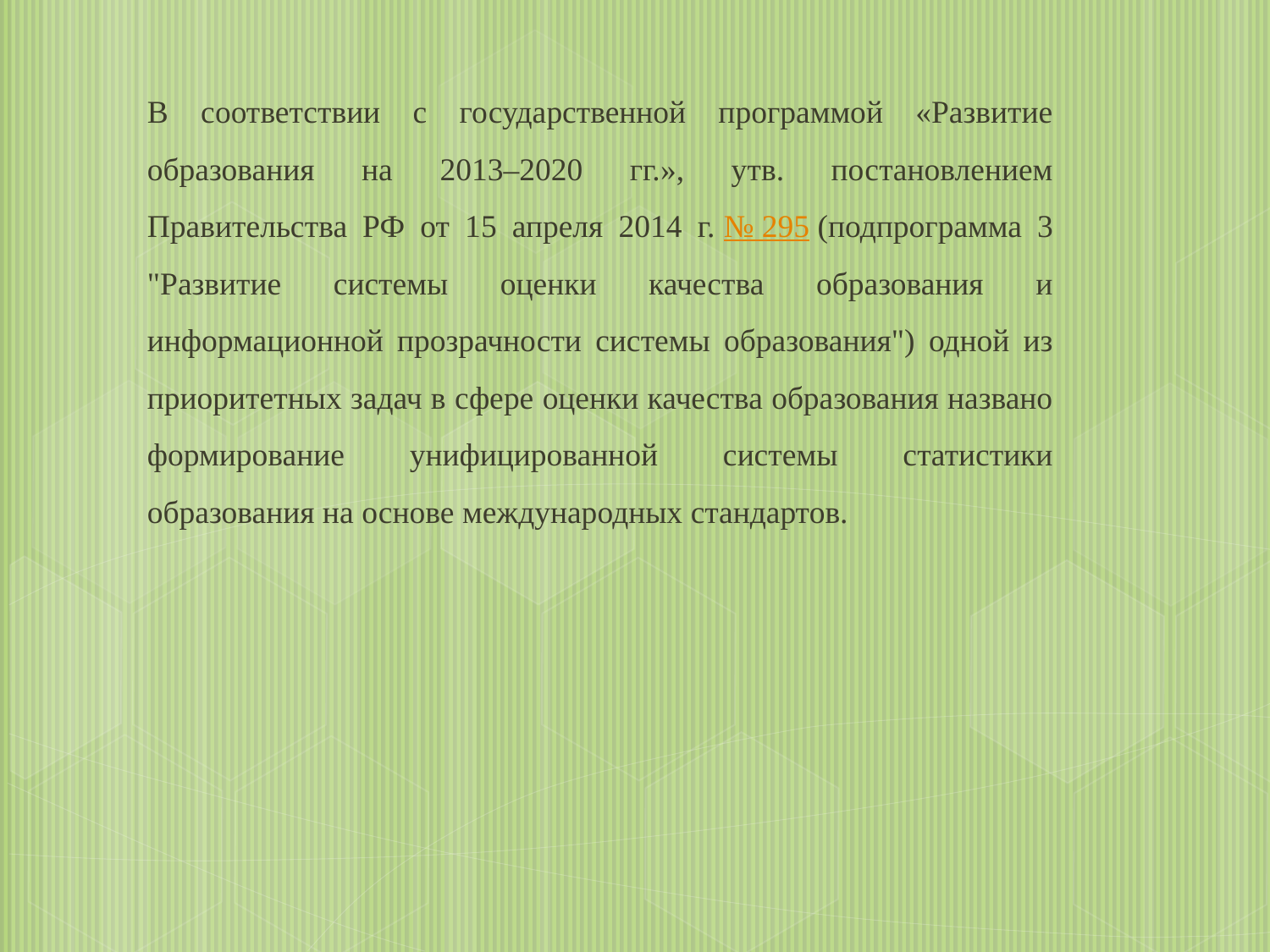

В соответствии с государственной программой «Развитие образования на 2013–2020 гг.», утв. постановлением Правительства РФ от 15 апреля 2014 г. № 295 (подпрограмма 3 "Развитие системы оценки качества образования и информационной прозрачности системы образования") одной из приоритетных задач в сфере оценки качества образования названо формирование унифицированной системы статистики образования на основе международных стандартов.